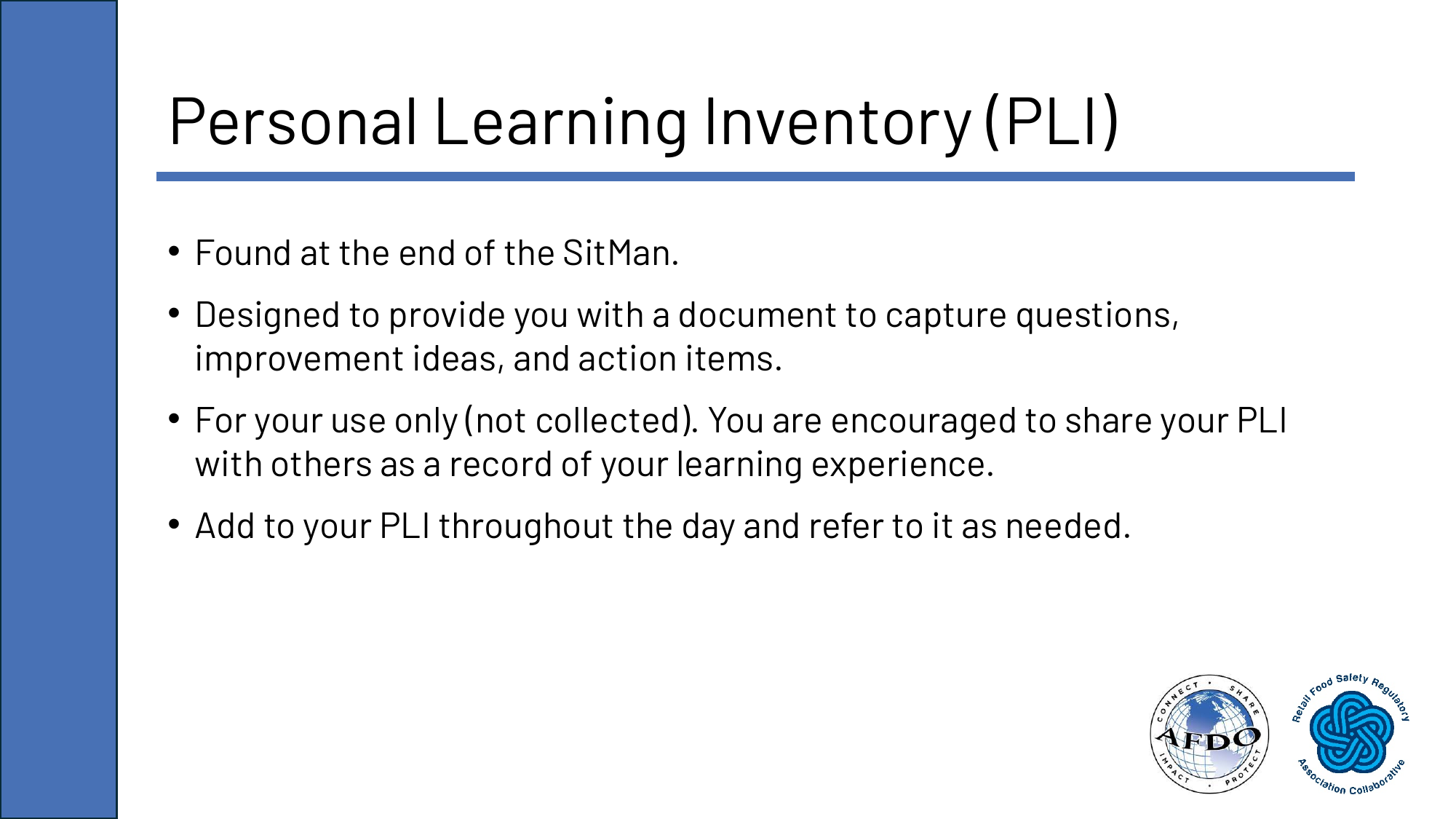

# Personal Learning Inventory (PLI)
Found at the end of the SitMan.
Designed to provide you with a document to capture questions, improvement ideas, and action items.
For your use only (not collected). You are encouraged to share your PLI with others as a record of your learning experience.
Add to your PLI throughout the day and refer to it as needed.